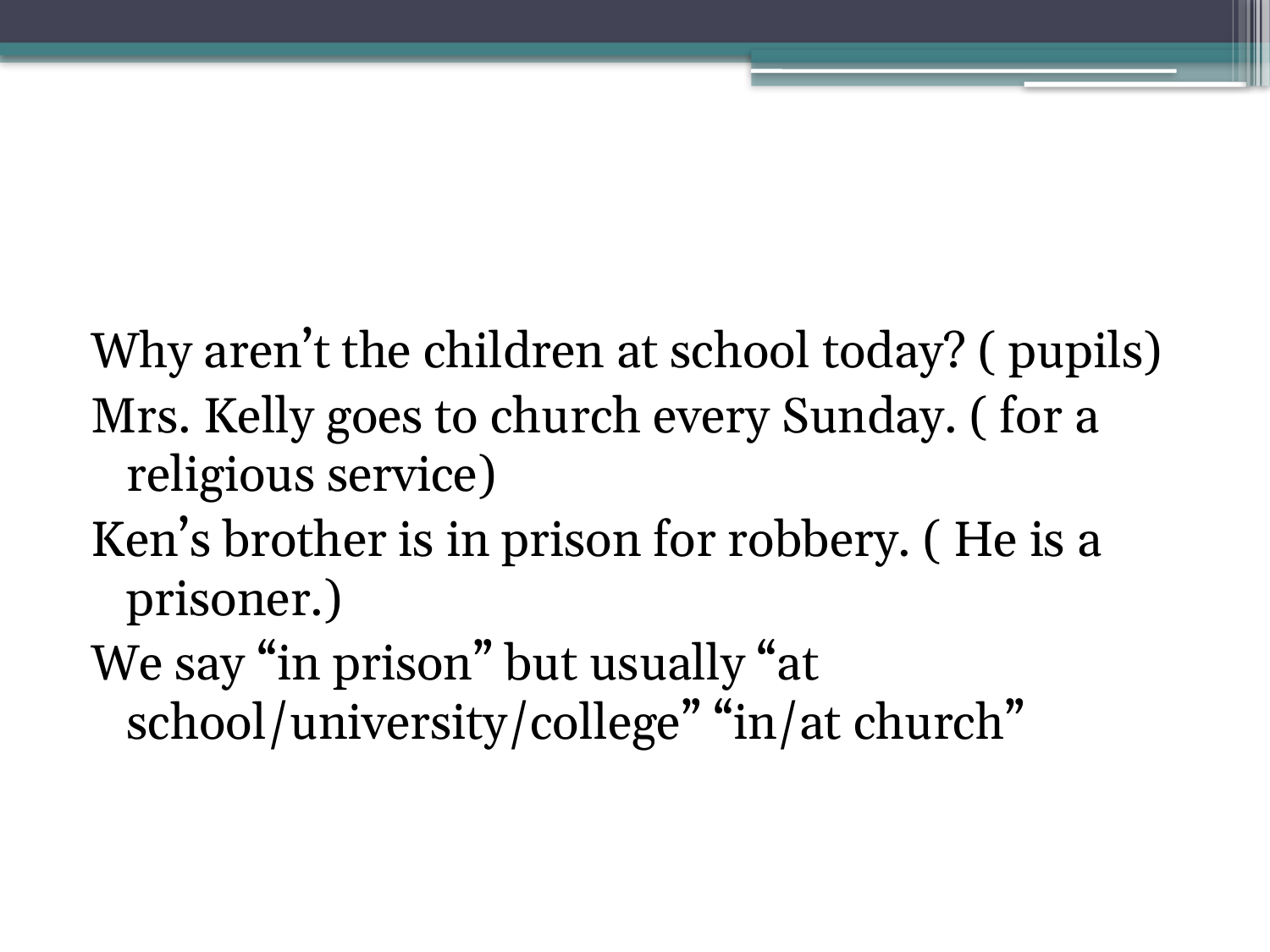

Why aren’t the children at school today? ( pupils)
Mrs. Kelly goes to church every Sunday. ( for a religious service)
Ken’s brother is in prison for robbery. ( He is a prisoner.)
We say “in prison” but usually “at school/university/college” “in/at church”